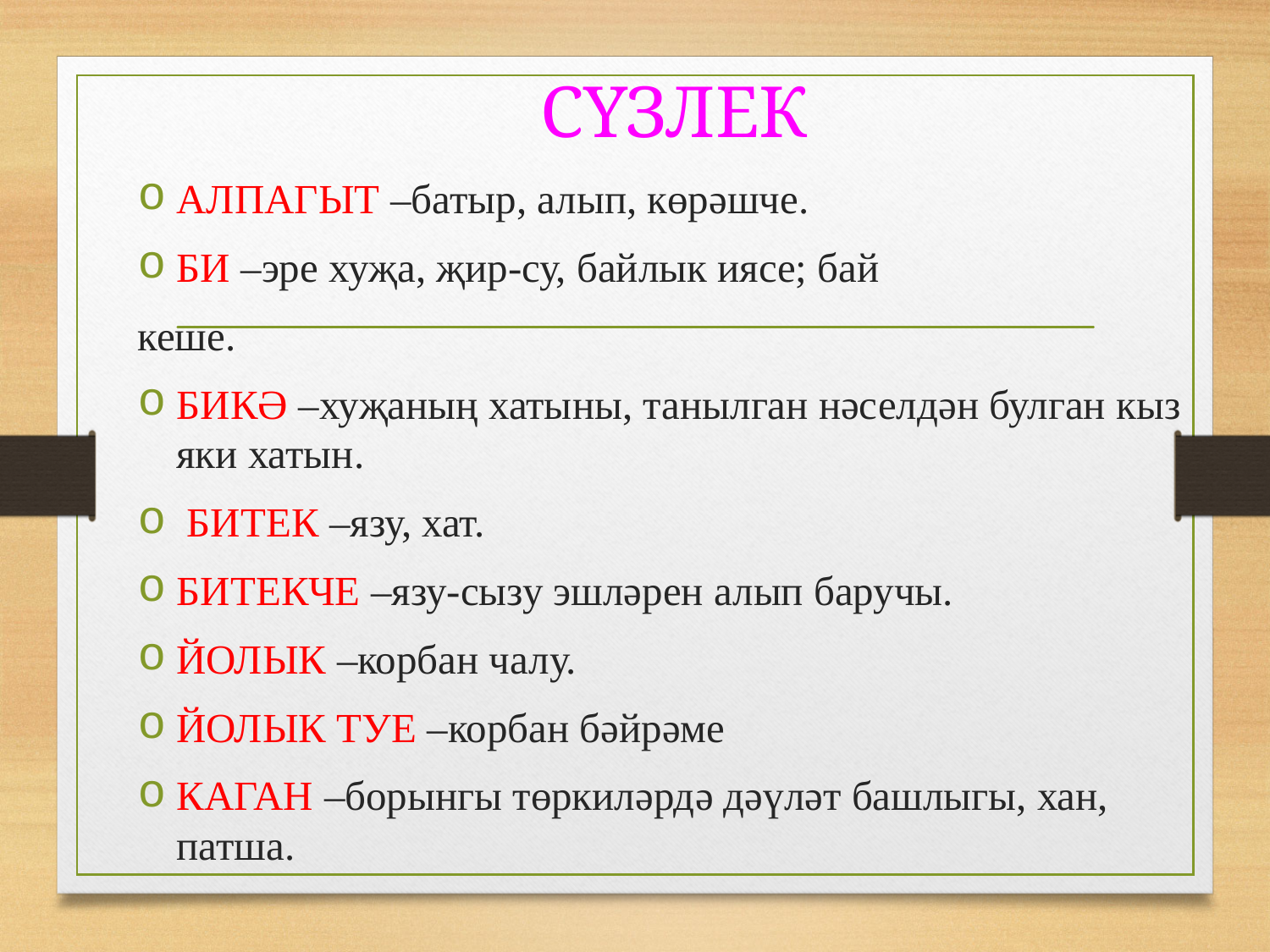

# СҮЗЛЕК
АЛПАГЫТ –батыр, алып, көрәшче.
БИ –эре хуҗа, җир-су, байлык иясе; бай
кеше.
БИКӘ –хуҗаның хатыны, танылган нәселдән булган кыз яки хатын.
 БИТЕК –язу, хат.
БИТЕКЧЕ –язу-сызу эшләрен алып баручы.
ЙОЛЫК –корбан чалу.
ЙОЛЫК ТУЕ –корбан бәйрәме
КАГАН –борынгы төркиләрдә дәүләт башлыгы, хан, патша.